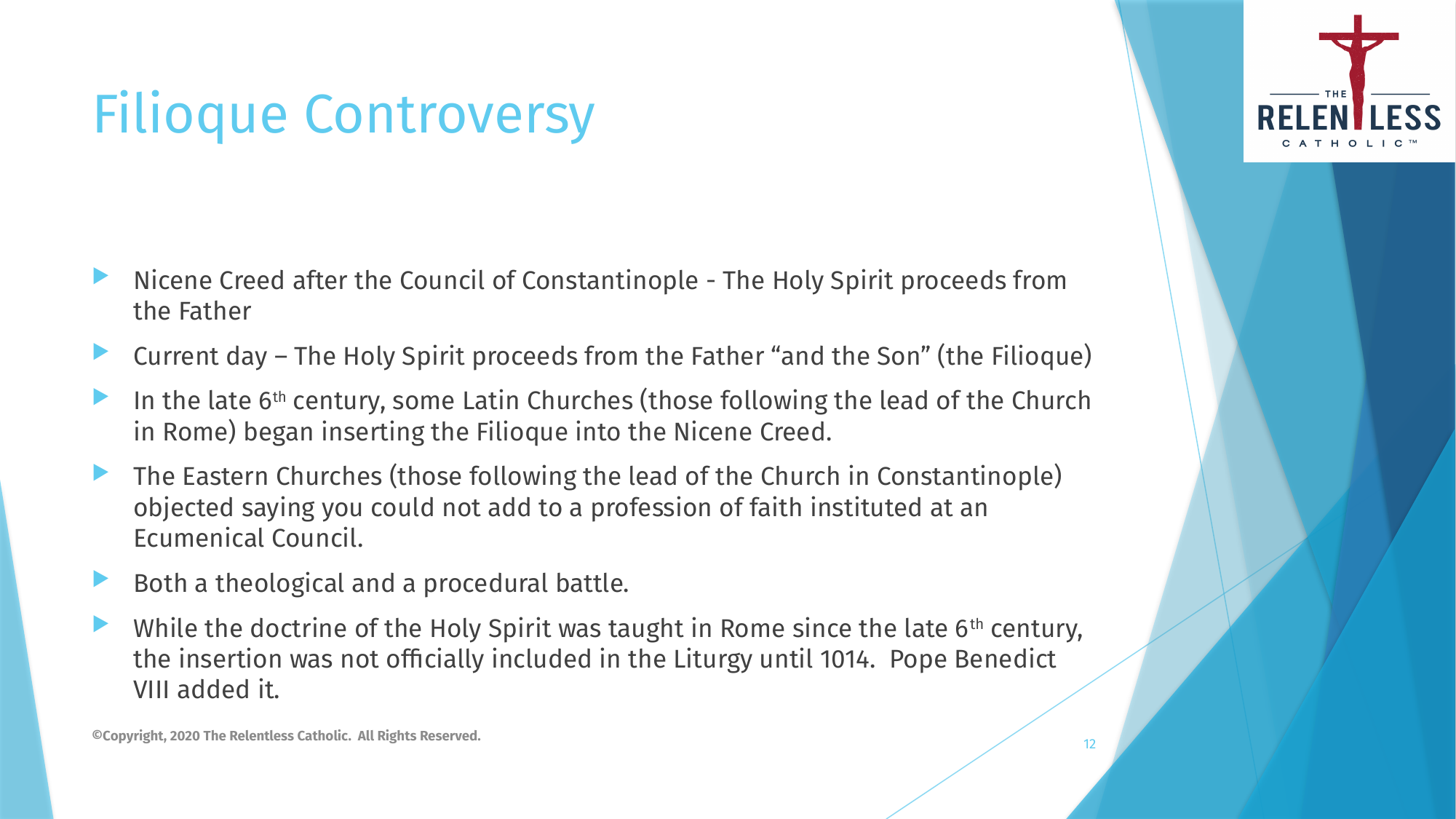

# Filioque Controversy
Nicene Creed after the Council of Constantinople - The Holy Spirit proceeds from the Father
Current day – The Holy Spirit proceeds from the Father “and the Son” (the Filioque)
In the late 6th century, some Latin Churches (those following the lead of the Church in Rome) began inserting the Filioque into the Nicene Creed.
The Eastern Churches (those following the lead of the Church in Constantinople) objected saying you could not add to a profession of faith instituted at an Ecumenical Council.
Both a theological and a procedural battle.
While the doctrine of the Holy Spirit was taught in Rome since the late 6th century, the insertion was not officially included in the Liturgy until 1014.  Pope Benedict VIII added it.
©Copyright, 2020 The Relentless Catholic.  All Rights Reserved.

12